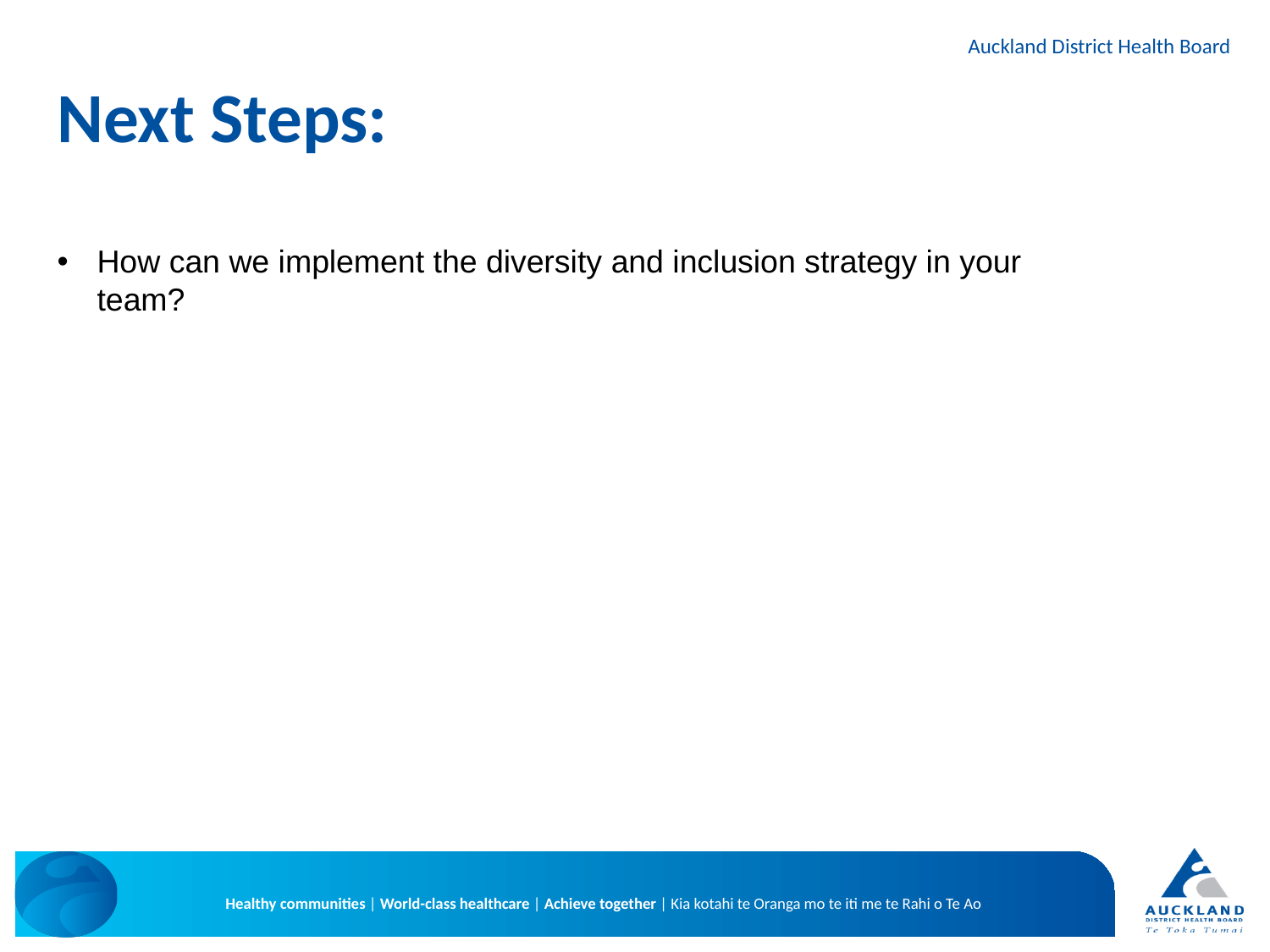

Next Steps:

How can we implement the diversity and inclusion strategy in your team?